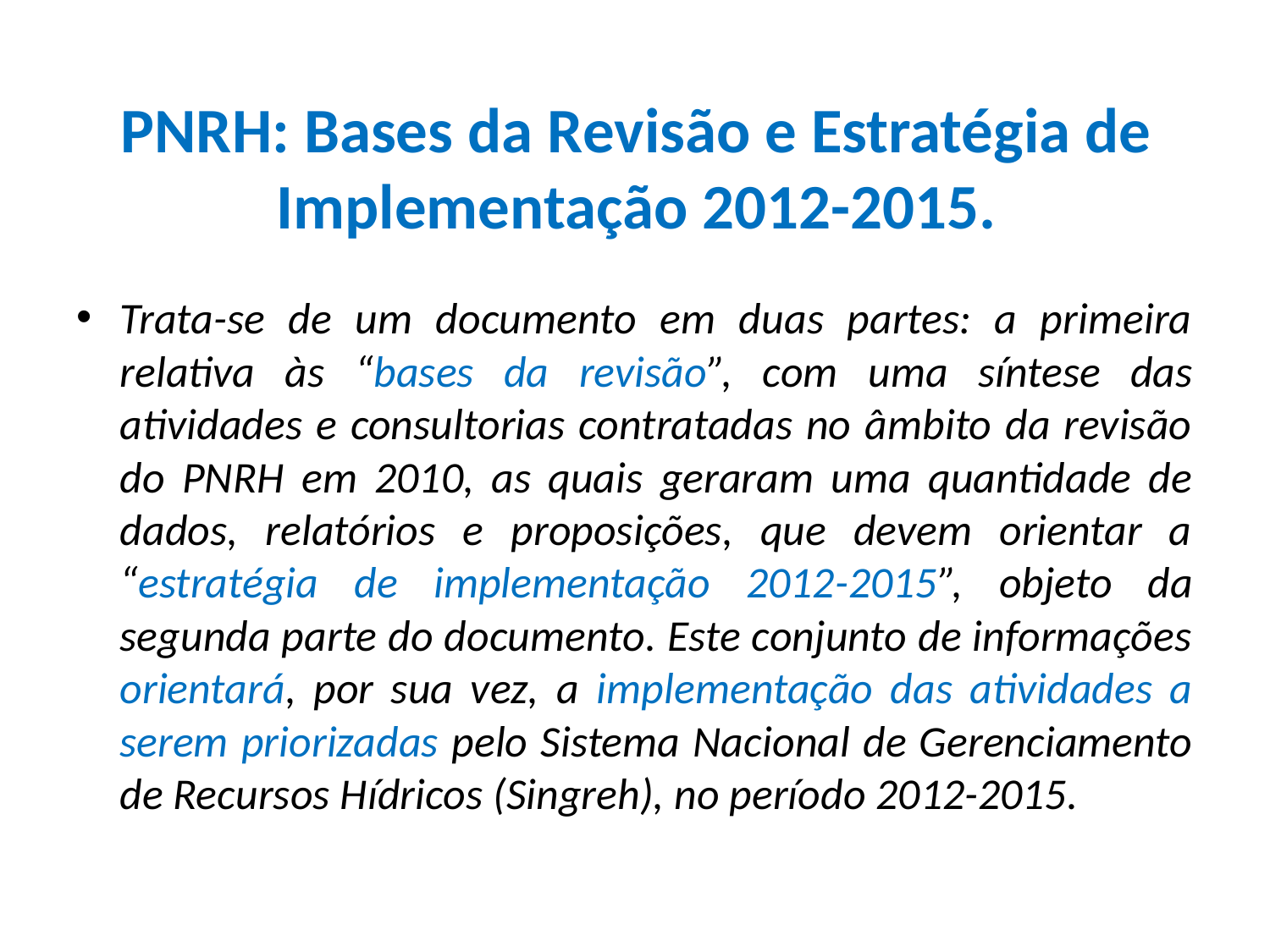

# PNRH: Bases da Revisão e Estratégia de Implementação 2012-2015.

Trata-se de um documento em duas partes: a primeira relativa às “bases da revisão”, com uma síntese das atividades e consultorias contratadas no âmbito da revisão do PNRH em 2010, as quais geraram uma quantidade de dados, relatórios e proposições, que devem orientar a “estratégia de implementação 2012-2015”, objeto da segunda parte do documento. Este conjunto de informações orientará, por sua vez, a implementação das atividades a serem priorizadas pelo Sistema Nacional de Gerenciamento de Recursos Hídricos (Singreh), no período 2012-2015.